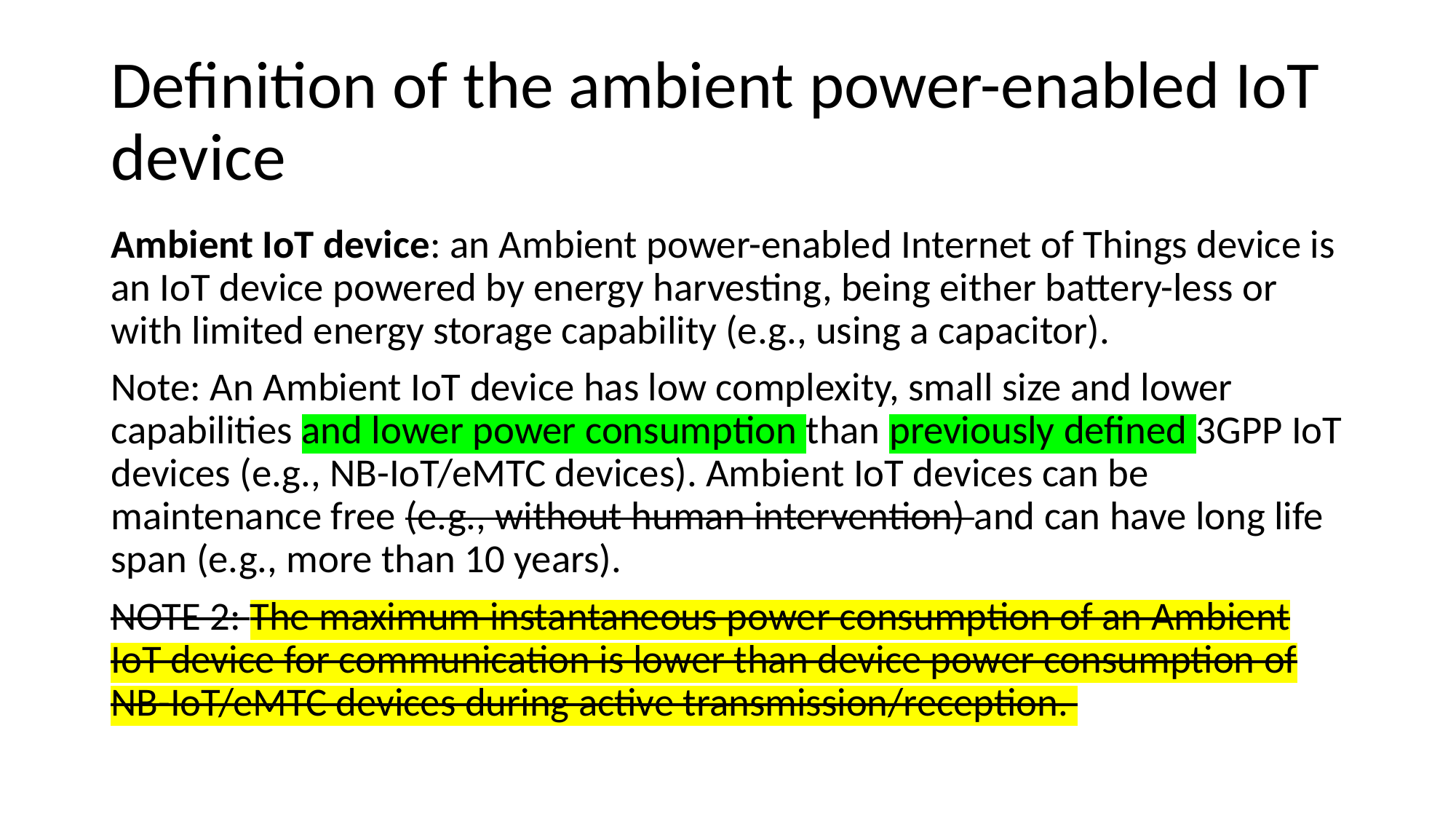

# Definition of the ambient power-enabled IoT device
Ambient IoT device: an Ambient power-enabled Internet of Things device is an IoT device powered by energy harvesting, being either battery-less or with limited energy storage capability (e.g., using a capacitor).
Note: An Ambient IoT device has low complexity, small size and lower capabilities and lower power consumption than previously defined 3GPP IoT devices (e.g., NB-IoT/eMTC devices). Ambient IoT devices can be maintenance free (e.g., without human intervention) and can have long life span (e.g., more than 10 years).
NOTE 2: The maximum instantaneous power consumption of an Ambient IoT device for communication is lower than device power consumption of NB-IoT/eMTC devices during active transmission/reception.